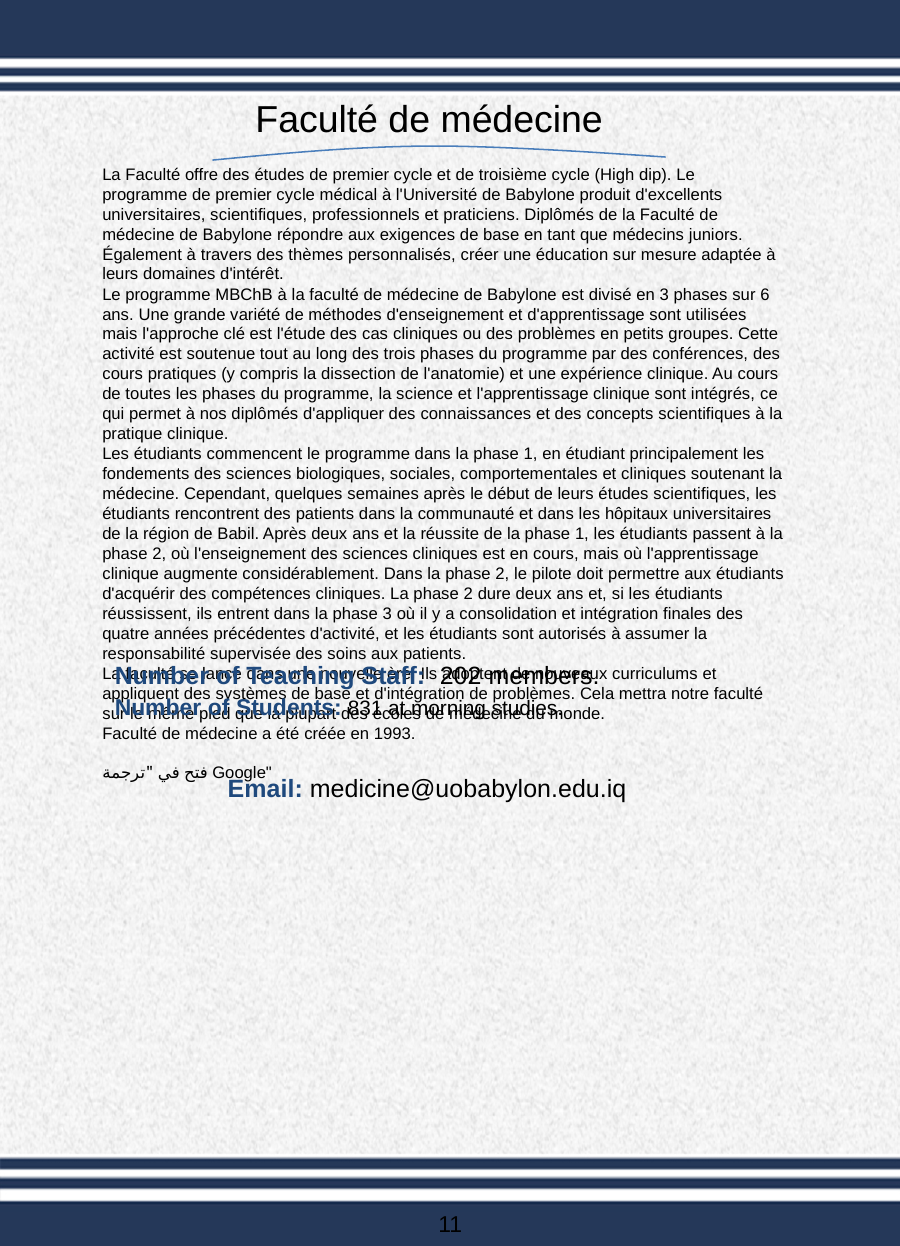

Faculté de médecine

La Faculté offre des études de premier cycle et de troisième cycle (High dip). Le programme de premier cycle médical à l'Université de Babylone produit d'excellents universitaires, scientifiques, professionnels et praticiens. Diplômés de la Faculté de médecine de Babylone répondre aux exigences de base en tant que médecins juniors. Également à travers des thèmes personnalisés, créer une éducation sur mesure adaptée à leurs domaines d'intérêt.
Le programme MBChB à la faculté de médecine de Babylone est divisé en 3 phases sur 6 ans. Une grande variété de méthodes d'enseignement et d'apprentissage sont utilisées mais l'approche clé est l'étude des cas cliniques ou des problèmes en petits groupes. Cette activité est soutenue tout au long des trois phases du programme par des conférences, des cours pratiques (y compris la dissection de l'anatomie) et une expérience clinique. Au cours de toutes les phases du programme, la science et l'apprentissage clinique sont intégrés, ce qui permet à nos diplômés d'appliquer des connaissances et des concepts scientifiques à la pratique clinique.
Les étudiants commencent le programme dans la phase 1, en étudiant principalement les fondements des sciences biologiques, sociales, comportementales et cliniques soutenant la médecine. Cependant, quelques semaines après le début de leurs études scientifiques, les étudiants rencontrent des patients dans la communauté et dans les hôpitaux universitaires de la région de Babil. Après deux ans et la réussite de la phase 1, les étudiants passent à la phase 2, où l'enseignement des sciences cliniques est en cours, mais où l'apprentissage clinique augmente considérablement. Dans la phase 2, le pilote doit permettre aux étudiants d'acquérir des compétences cliniques. La phase 2 dure deux ans et, si les étudiants réussissent, ils entrent dans la phase 3 où il y a consolidation et intégration finales des quatre années précédentes d'activité, et les étudiants sont autorisés à assumer la responsabilité supervisée des soins aux patients.
La faculté se lance dans une nouvelle ère. Ils adoptent de nouveaux curriculums et appliquent des systèmes de base et d'intégration de problèmes. Cela mettra notre faculté sur le même pied que la plupart des écoles de médecine du monde.
Faculté de médecine a été créée en 1993.

فتح في "ترجمة Google"
Number of Teaching Staff:  202 members.
Number of Students: 831 at morning studies.
Email: medicine@uobabylon.edu.iq
11